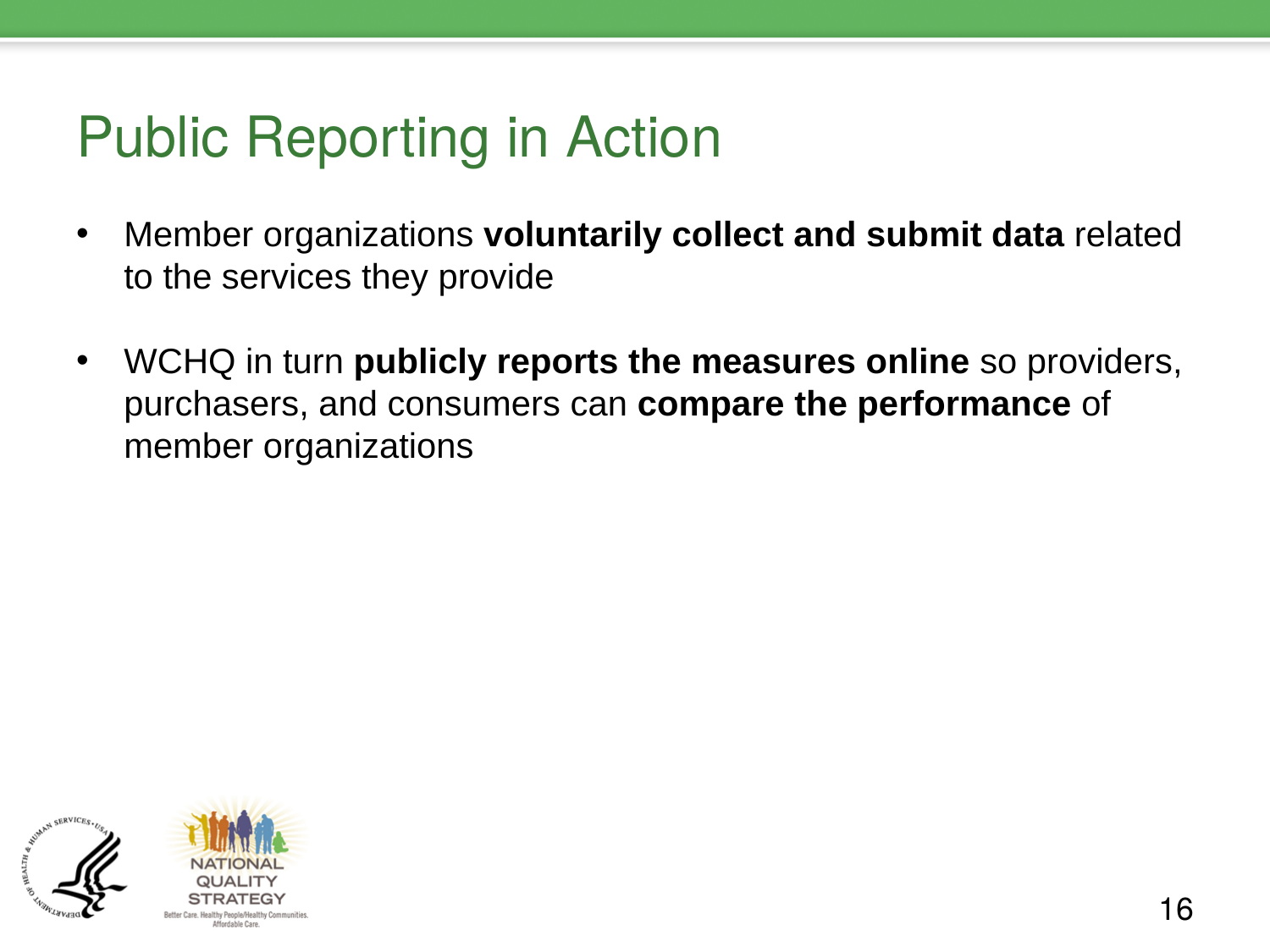

# Public Reporting in Action
Member organizations voluntarily collect and submit data related to the services they provide
WCHQ in turn publicly reports the measures online so providers, purchasers, and consumers can compare the performance of member organizations

16